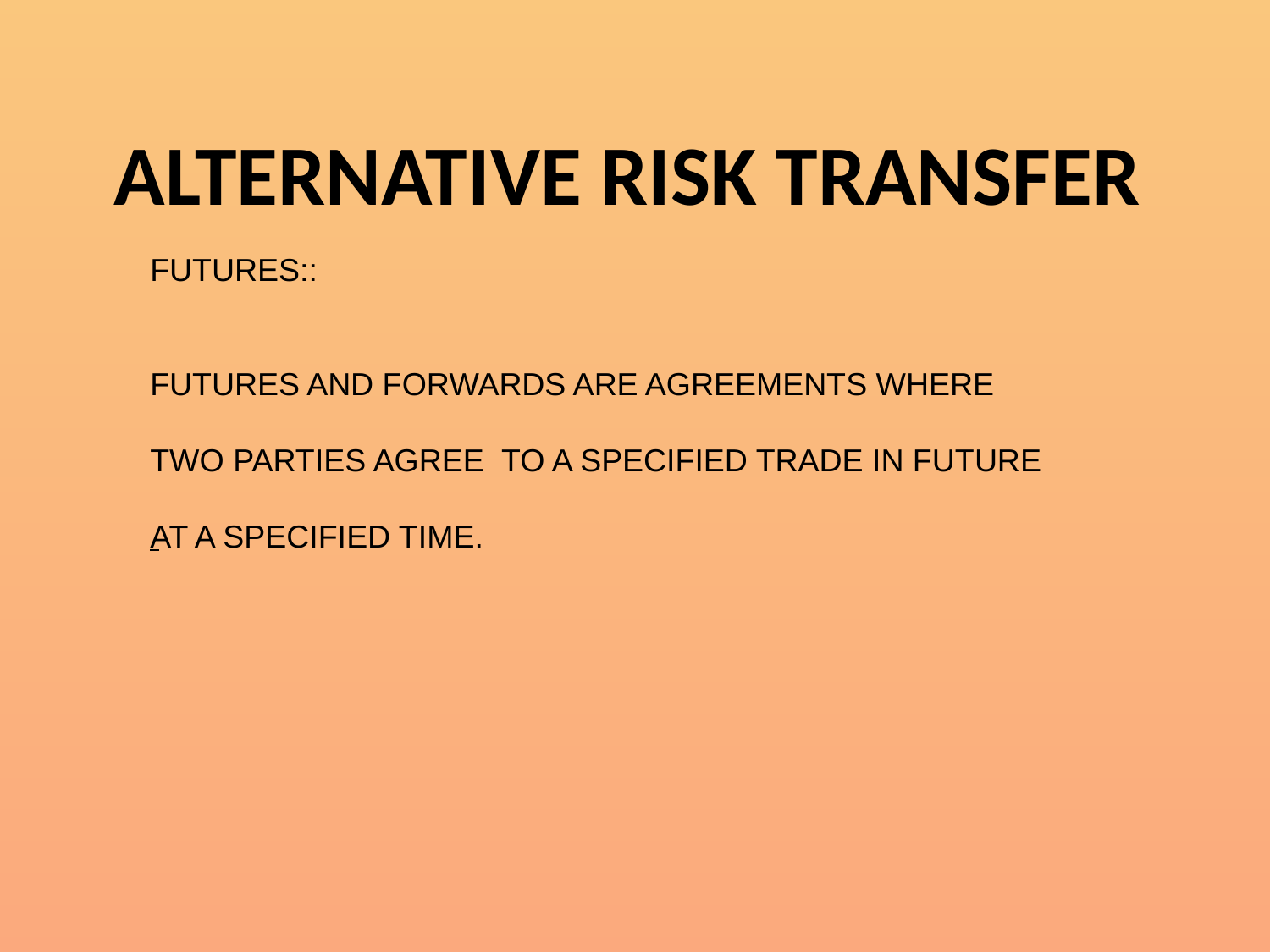

ALTERNATIVE RISK TRANSFER

FUTURES::

FUTURES AND FORWARDS ARE AGREEMENTS WHERE

TWO PARTIES AGREE  TO A SPECIFIED TRADE IN FUTURE

AT A SPECIFIED TIME.